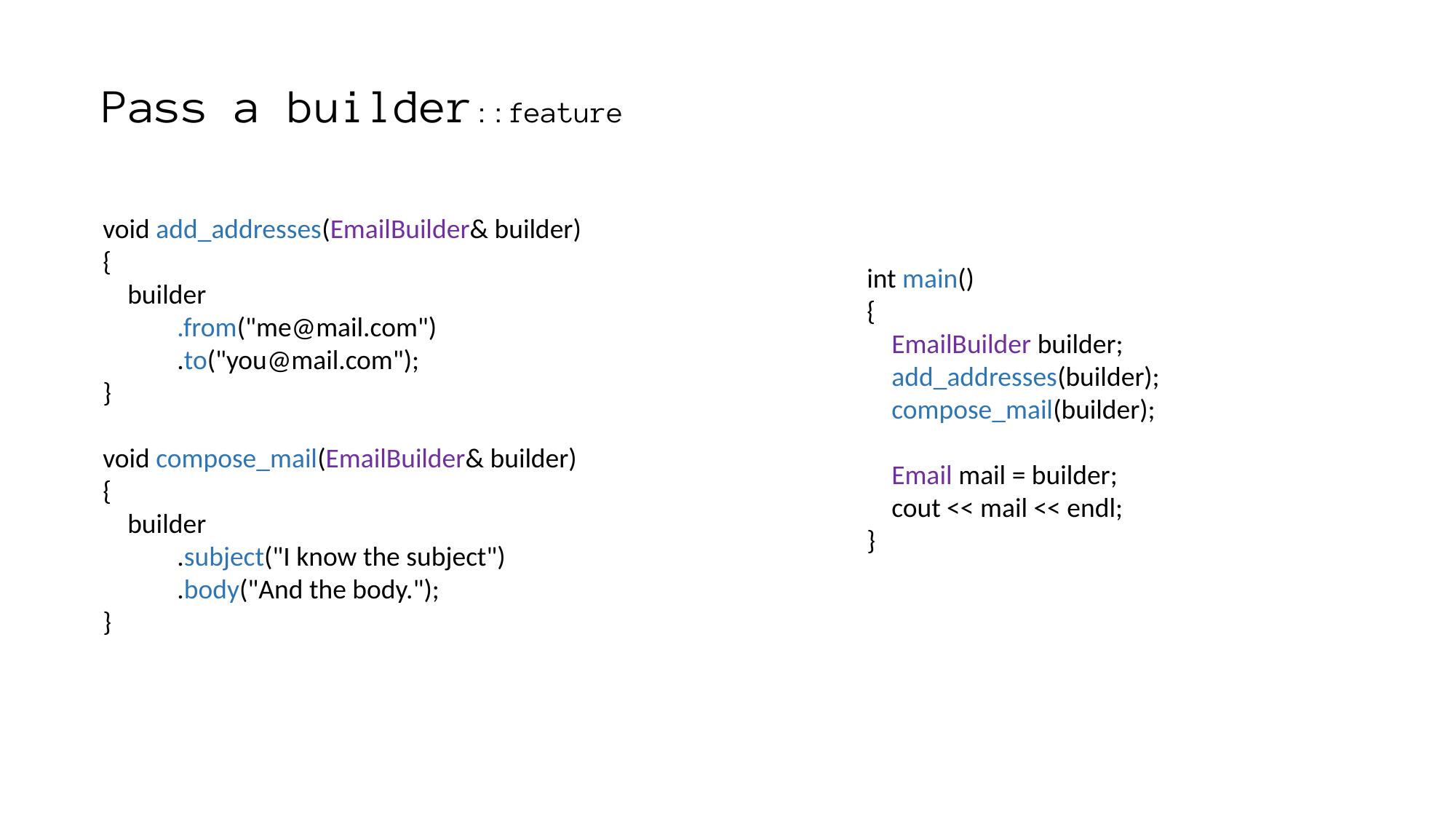

Pass a builder::feature
void add_addresses(EmailBuilder& builder)
{
    builder
            .from("me@mail.com")
            .to("you@mail.com");
}

void compose_mail(EmailBuilder& builder)
{
    builder
            .subject("I know the subject")
            .body("And the body.");
}
int main()
{
    EmailBuilder builder;
    add_addresses(builder);
    compose_mail(builder);

    Email mail = builder;
    cout << mail << endl;
}